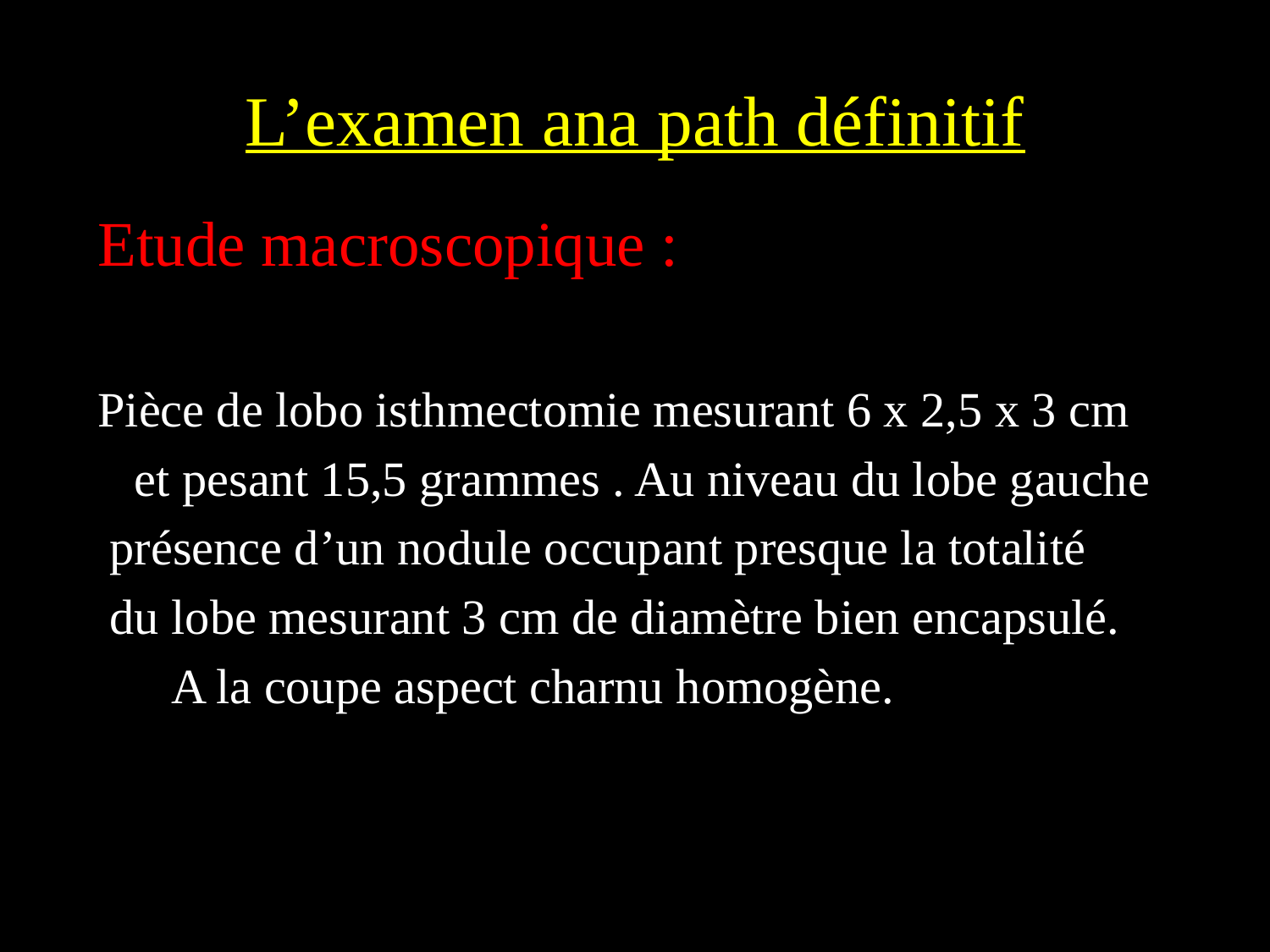

# L’examen ana path définitif
Etude macroscopique :

Pièce de lobo isthmectomie mesurant 6 x 2,5 x 3 cm
   et pesant 15,5 grammes . Au niveau du lobe gauche
 présence d’un nodule occupant presque la totalité
 du lobe mesurant 3 cm de diamètre bien encapsulé.
      A la coupe aspect charnu homogène.